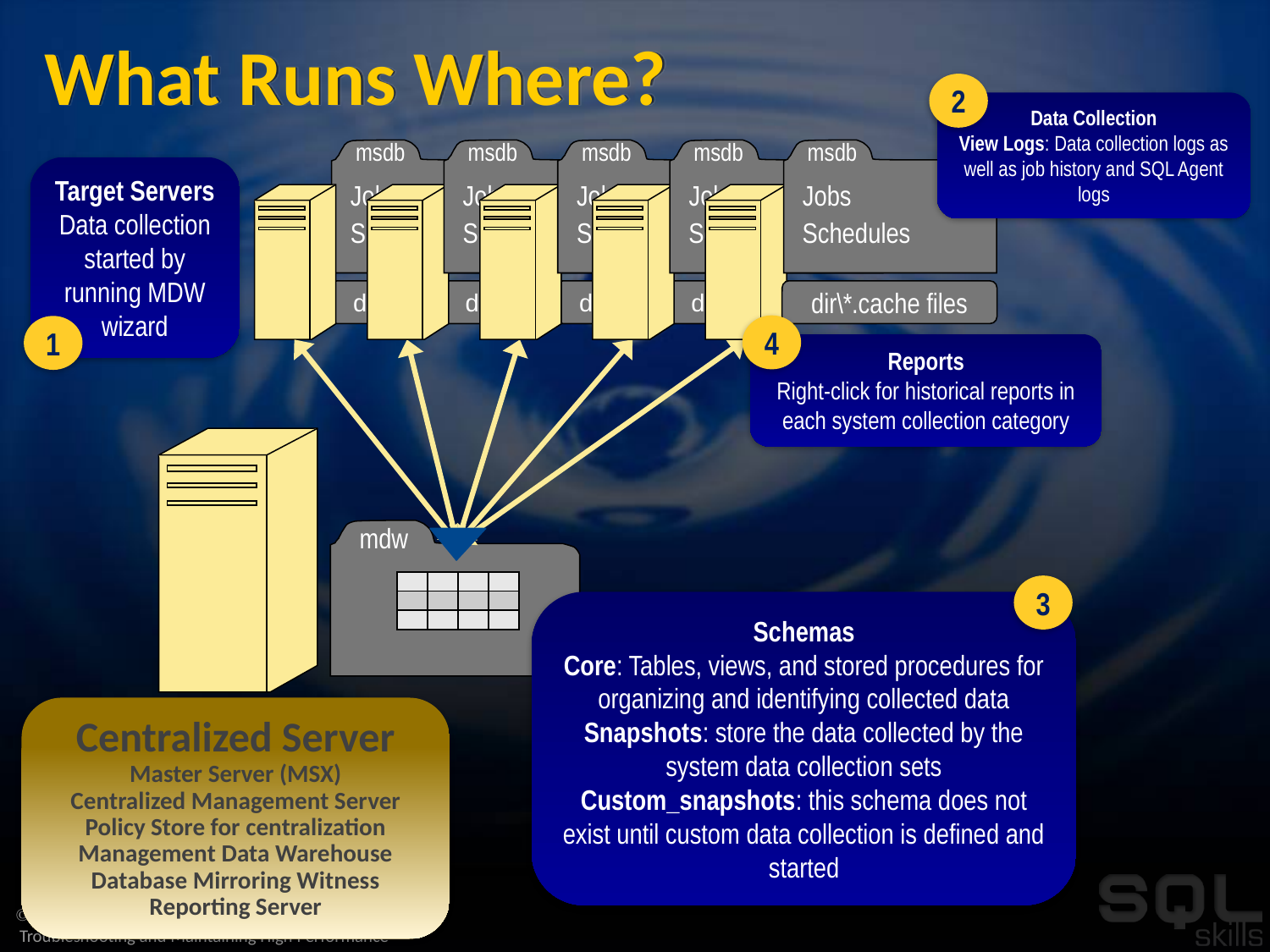

# What Runs Where?
2
Data Collection
View Logs: Data collection logs as well as job history and SQL Agent logs
msdb
msdb
msdb
msdb
msdb

Jobs
Schedules
dir\*.cache files

Target Servers
Data collection started by running MDW wizard
Jobs
Jobs
Jobs
Jobs

Schedules
Schedules
Schedules
Schedules
dir\*.cache files
dir\*.cache files
dir\*.cache files
dir\*.cache files
4
1
Reports
Right-click for historical reports in each system collection category

mdw

|  |  |  |  |
| --- | --- | --- | --- |
|  |  |  |  |
|  |  |  |  |
3
Schemas
Core: Tables, views, and stored procedures for organizing and identifying collected data
Snapshots: store the data collected by the system data collection sets
Custom_snapshots: this schema does not exist until custom data collection is defined and started
Centralized Server
Master Server (MSX)
Centralized Management Server
Policy Store for centralization
Management Data Warehouse
Database Mirroring Witness
Reporting Server